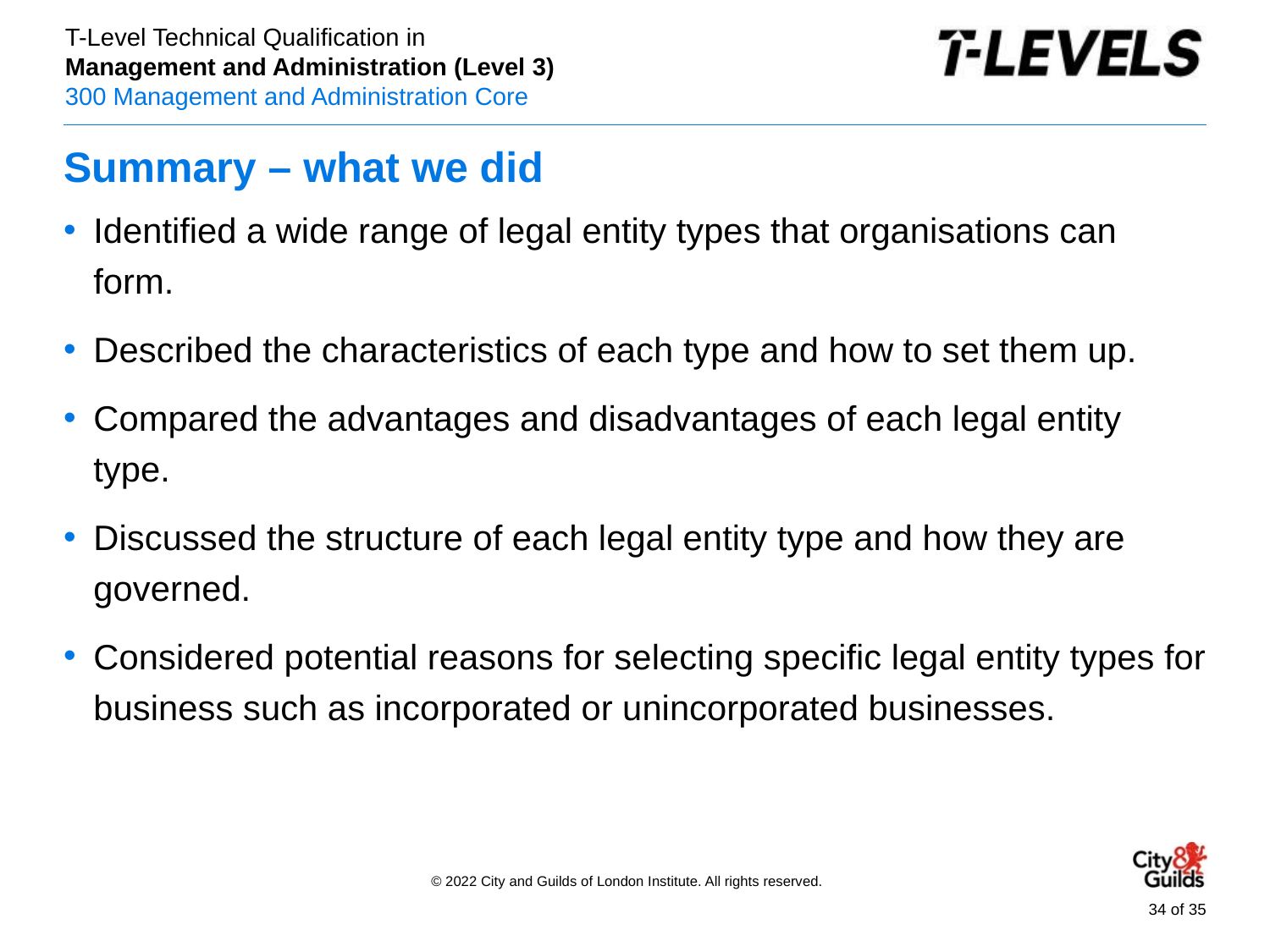

# Summary – what we did

Identified a wide range of legal entity types that organisations can form.
Described the characteristics of each type and how to set them up.
Compared the advantages and disadvantages of each legal entity type.
Discussed the structure of each legal entity type and how they are governed.
Considered potential reasons for selecting specific legal entity types for business such as incorporated or unincorporated businesses.